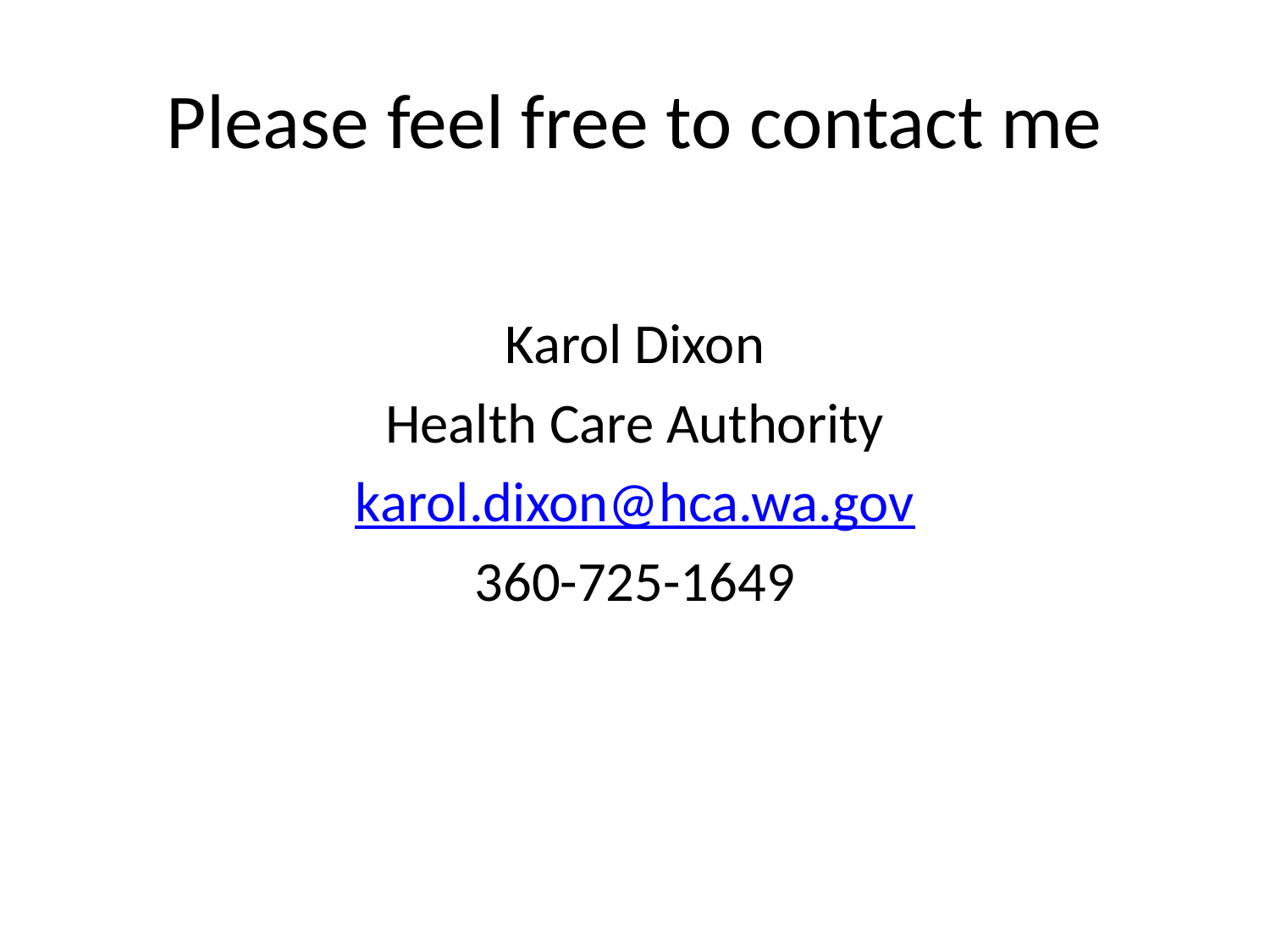

# Please feel free to contact me

Karol Dixon
Health Care Authority
karol.dixon@hca.wa.gov
360-725-1649